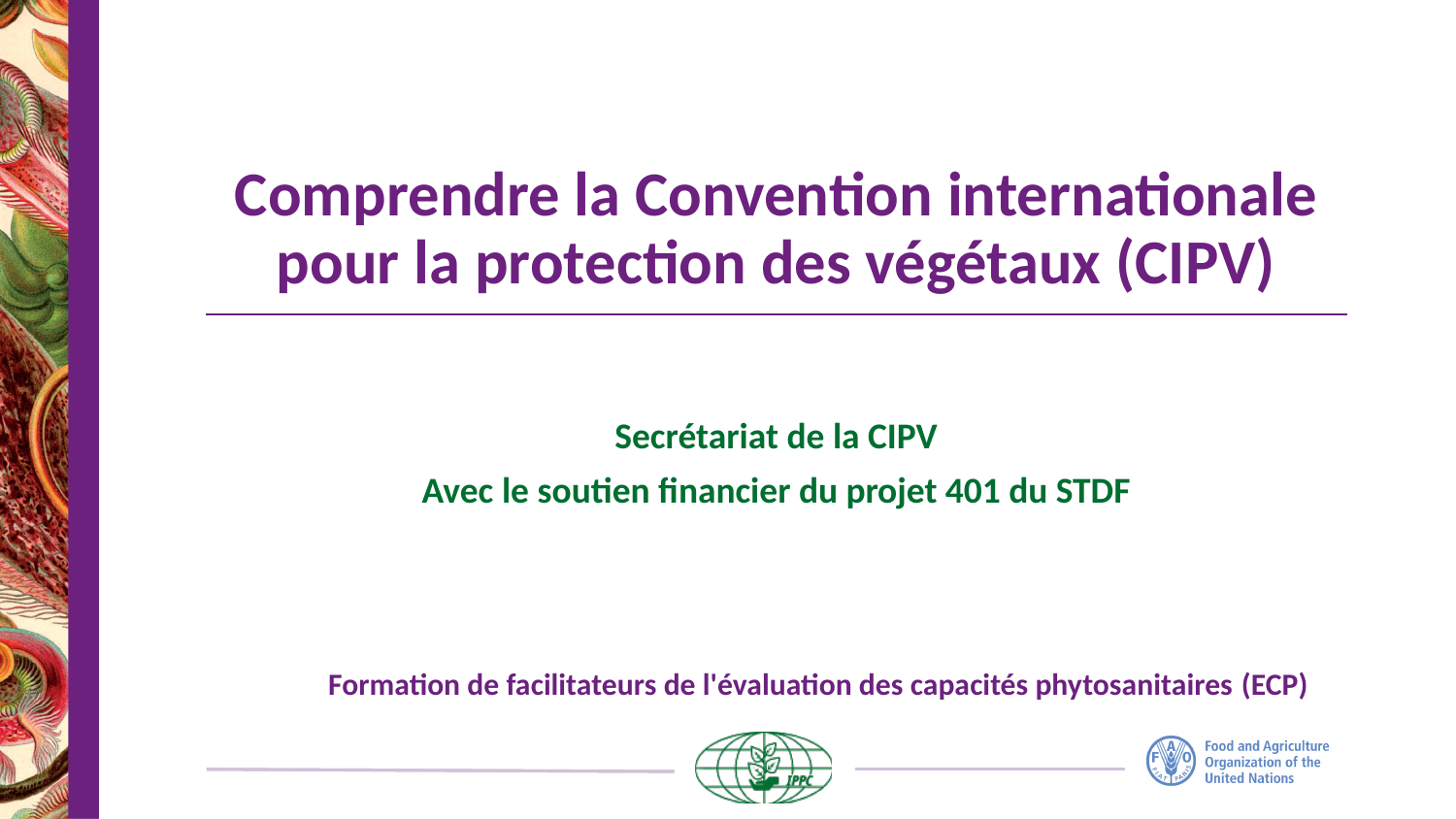

# Comprendre la Convention internationale pour la protection des végétaux (CIPV)

Secrétariat de la CIPV
Avec le soutien financier du projet 401 du STDF

Formation de facilitateurs de l'évaluation des capacités phytosanitaires (ECP)